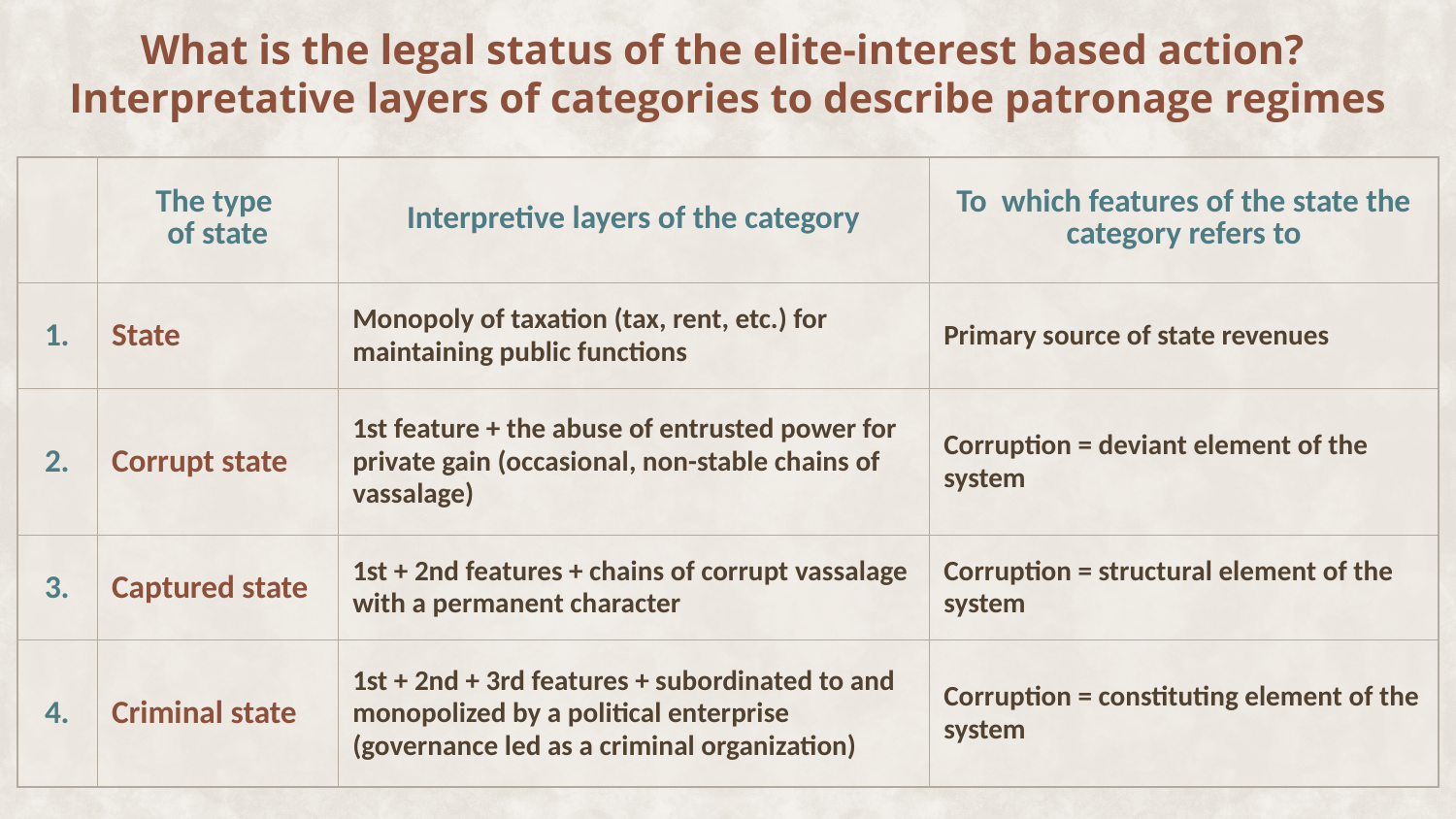

# What is the legal status of the elite-interest based action? Interpretative layers of categories to describe patronage regimes
|  | The type of state | Interpretive layers of the category | To which features of the state the category refers to |
| --- | --- | --- | --- |
| 1. | State | Monopoly of taxation (tax, rent, etc.) for maintaining public functions | Primary source of state revenues |
| 2. | Corrupt state | 1st feature + the abuse of entrusted power for private gain (occasional, non-stable chains of vassalage) | Corruption = deviant element of the system |
| 3. | Captured state | 1st + 2nd features + chains of corrupt vassalage with a permanent character | Corruption = structural element of the system |
| 4. | Criminal state | 1st + 2nd + 3rd features + subordinated to and monopolized by a political enterprise (governance led as a criminal organization) | Corruption = constituting element of the system |